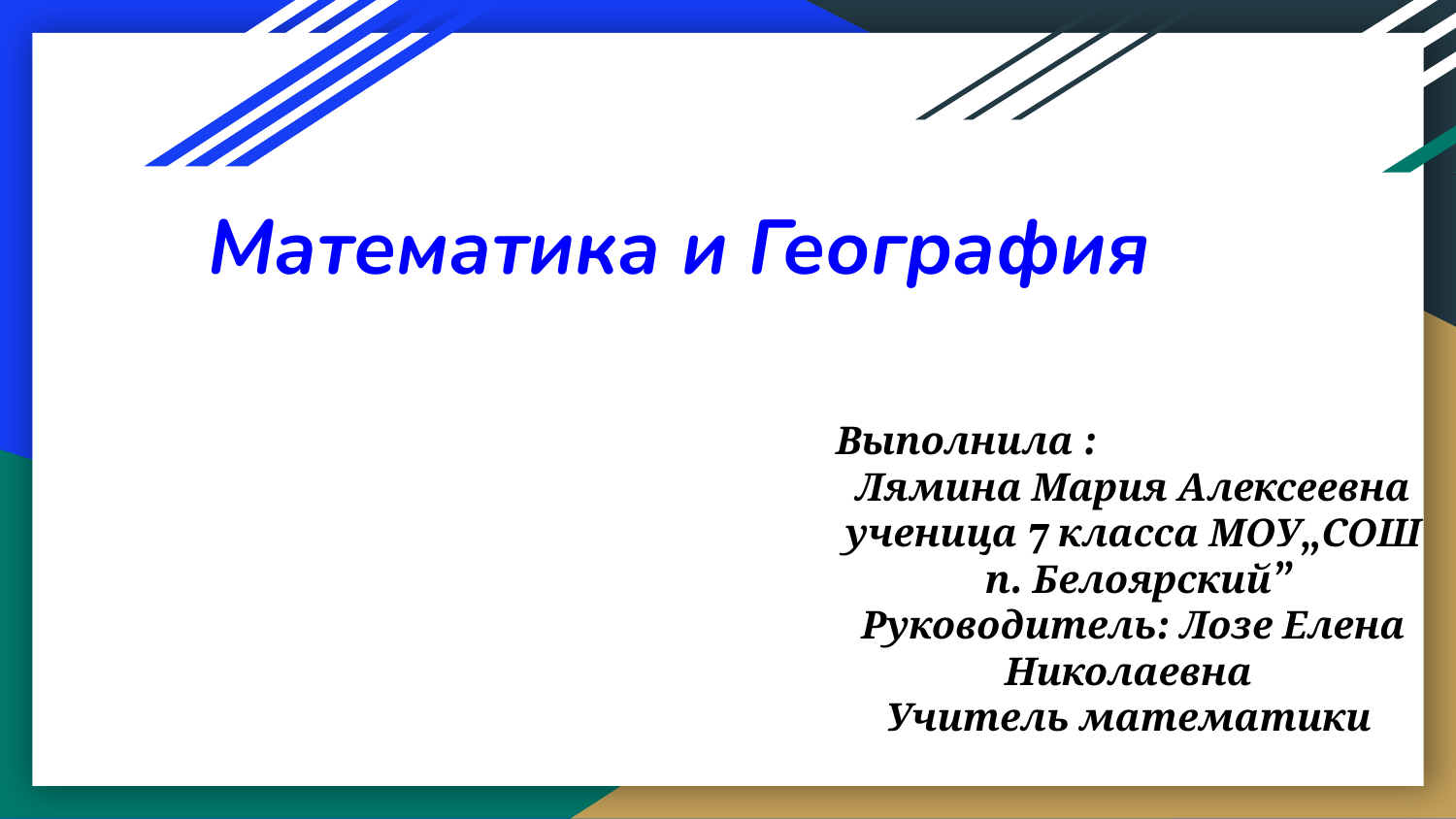

# Математика и География

Выполнила :
Лямина Мария Алексеевна ученица 7 класса МОУ„СОШ
 п. Белоярский”
Руководитель: Лозе Елена Николаевна
Учитель математики